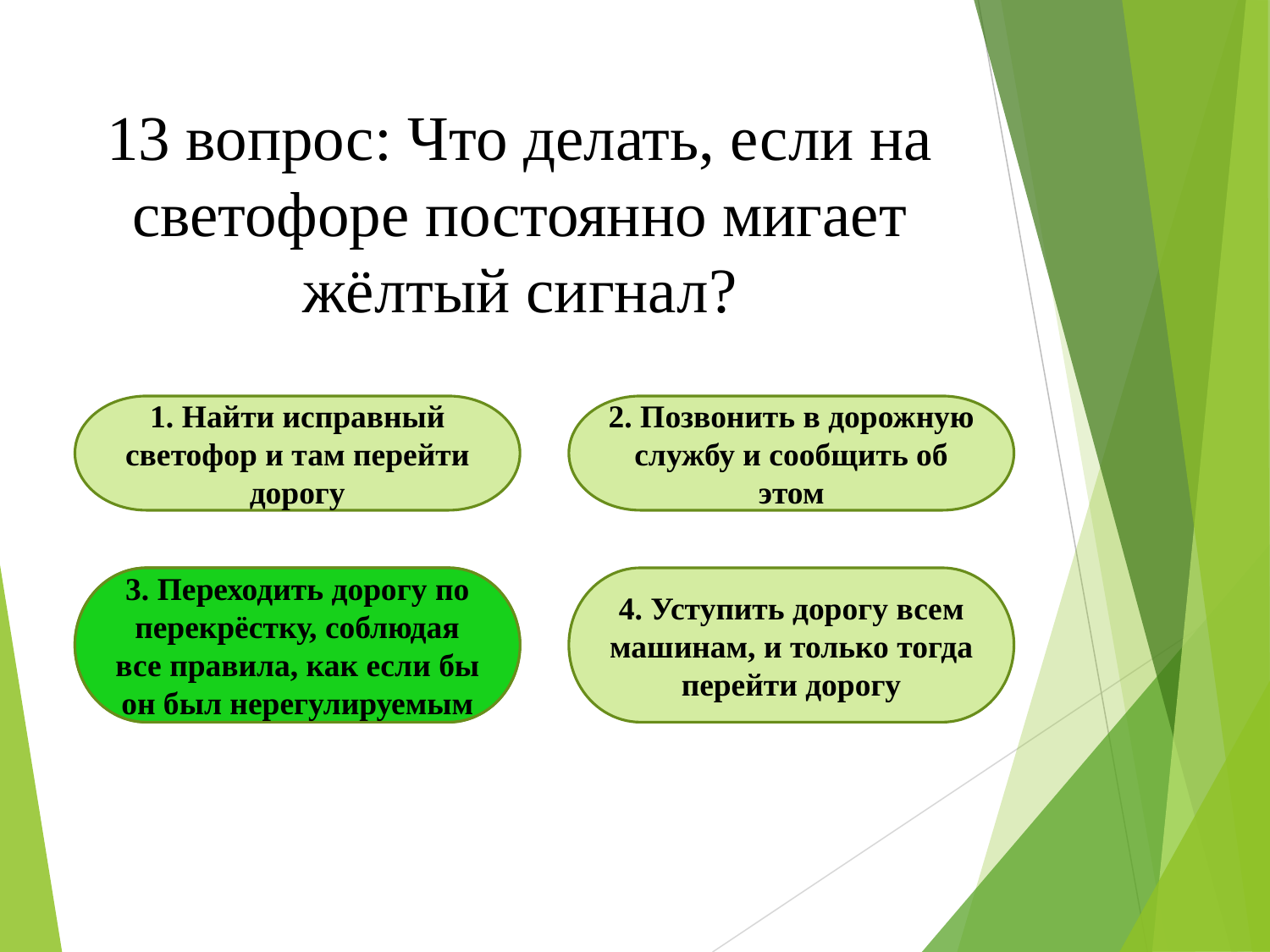

13 вопрос: Что делать, если на светофоре постоянно мигает жёлтый сигнал?
1. Найти исправный светофор и там перейти дорогу
2. Позвонить в дорожную службу и сообщить об этом
3. Переходить дорогу по перекрёстку, соблюдая все правила, как если бы он был нерегулируемым
3. Переходить дорогу по перекрёстку, соблюдая все правила, как если бы он был нерегулируемым
4. Уступить дорогу всем машинам, и только тогда перейти дорогу